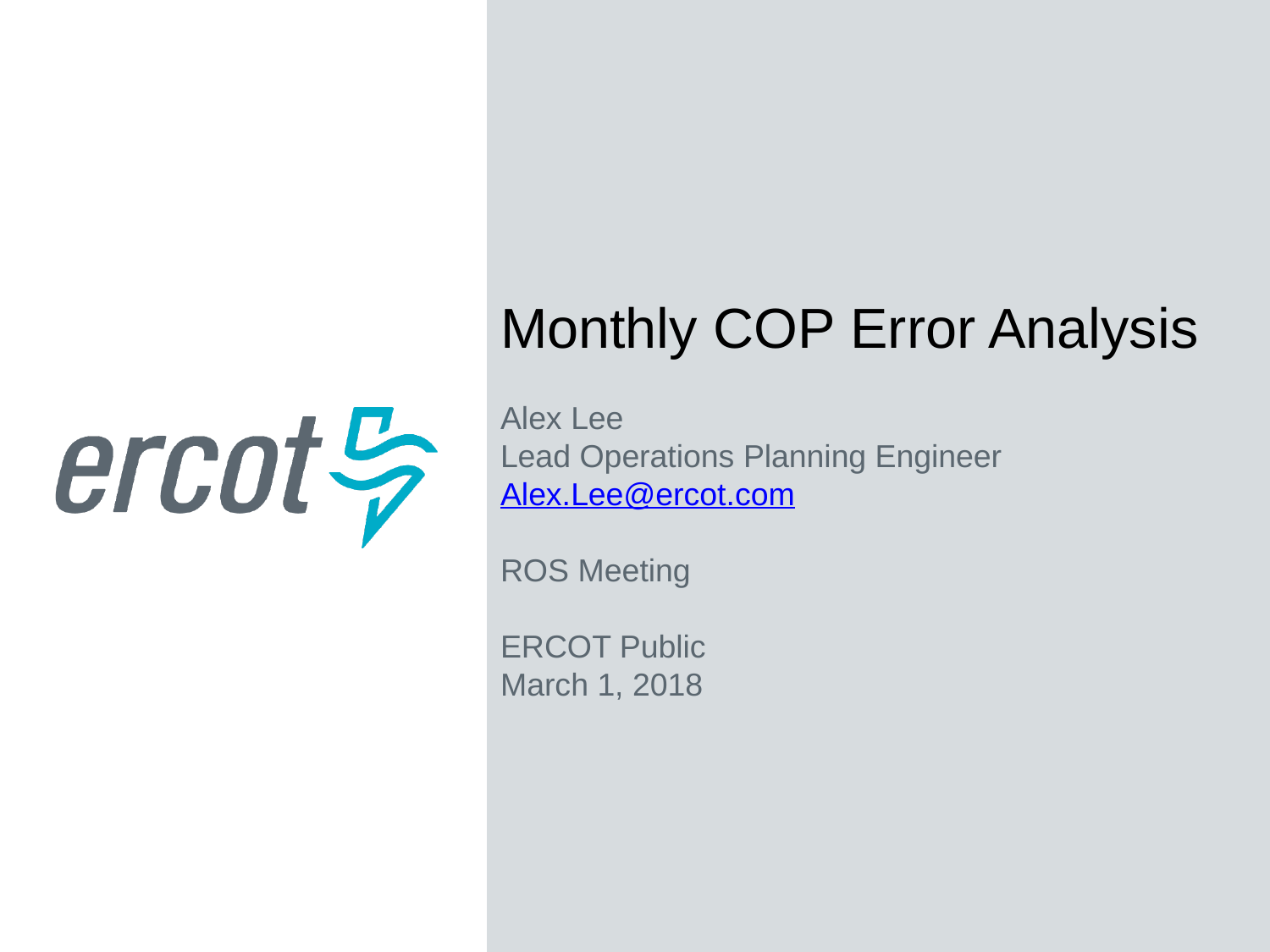

Monthly COP Error Analysis
Alex Lee
Lead Operations Planning Engineer
Alex.Lee@ercot.com

ROS Meeting

ERCOT Public
March 1, 2018